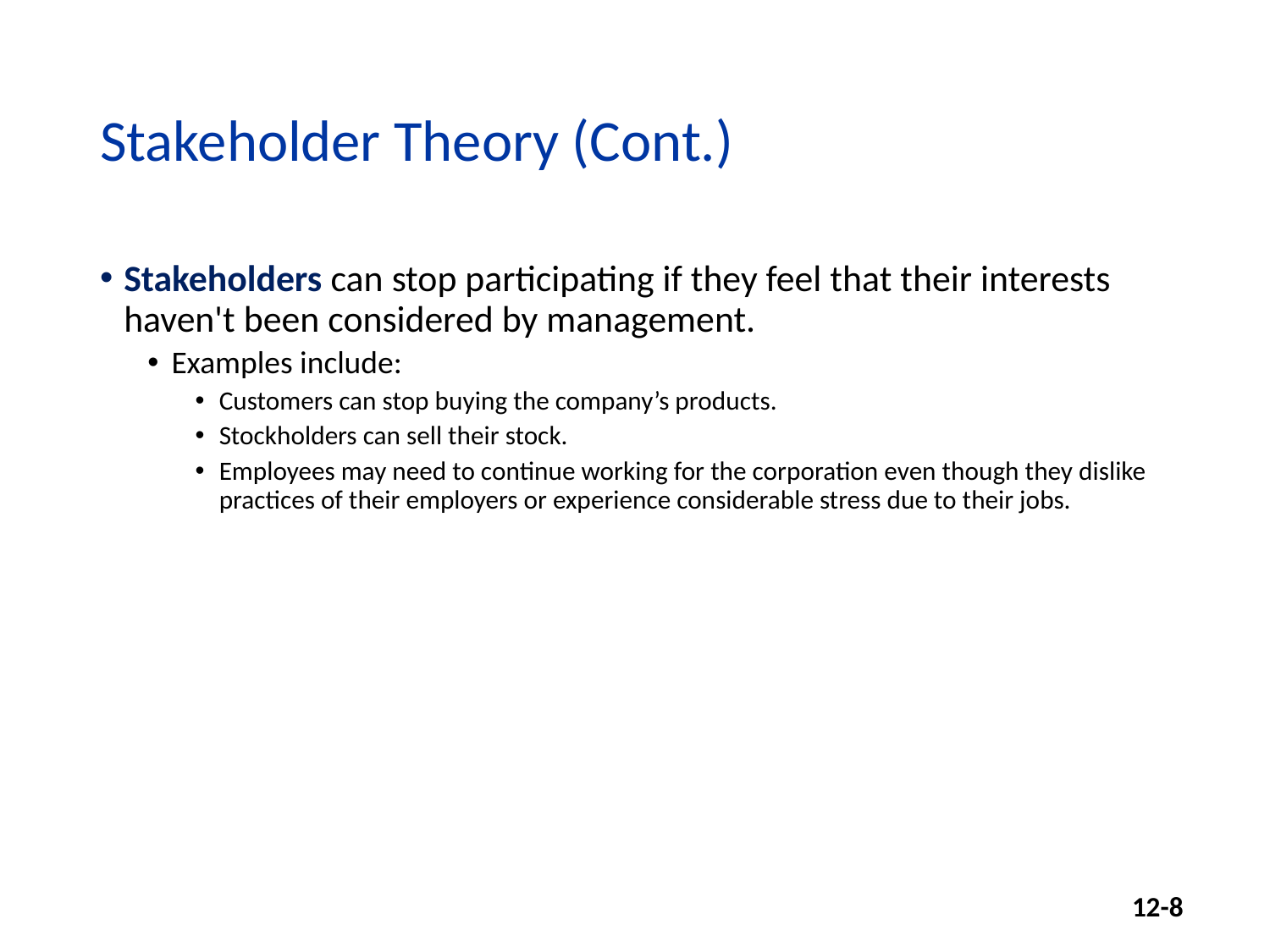

# Stakeholder Theory (Cont.)
Stakeholders can stop participating if they feel that their interests haven't been considered by management.
Examples include:
Customers can stop buying the company’s products.
Stockholders can sell their stock.
Employees may need to continue working for the corporation even though they dislike practices of their employers or experience considerable stress due to their jobs.